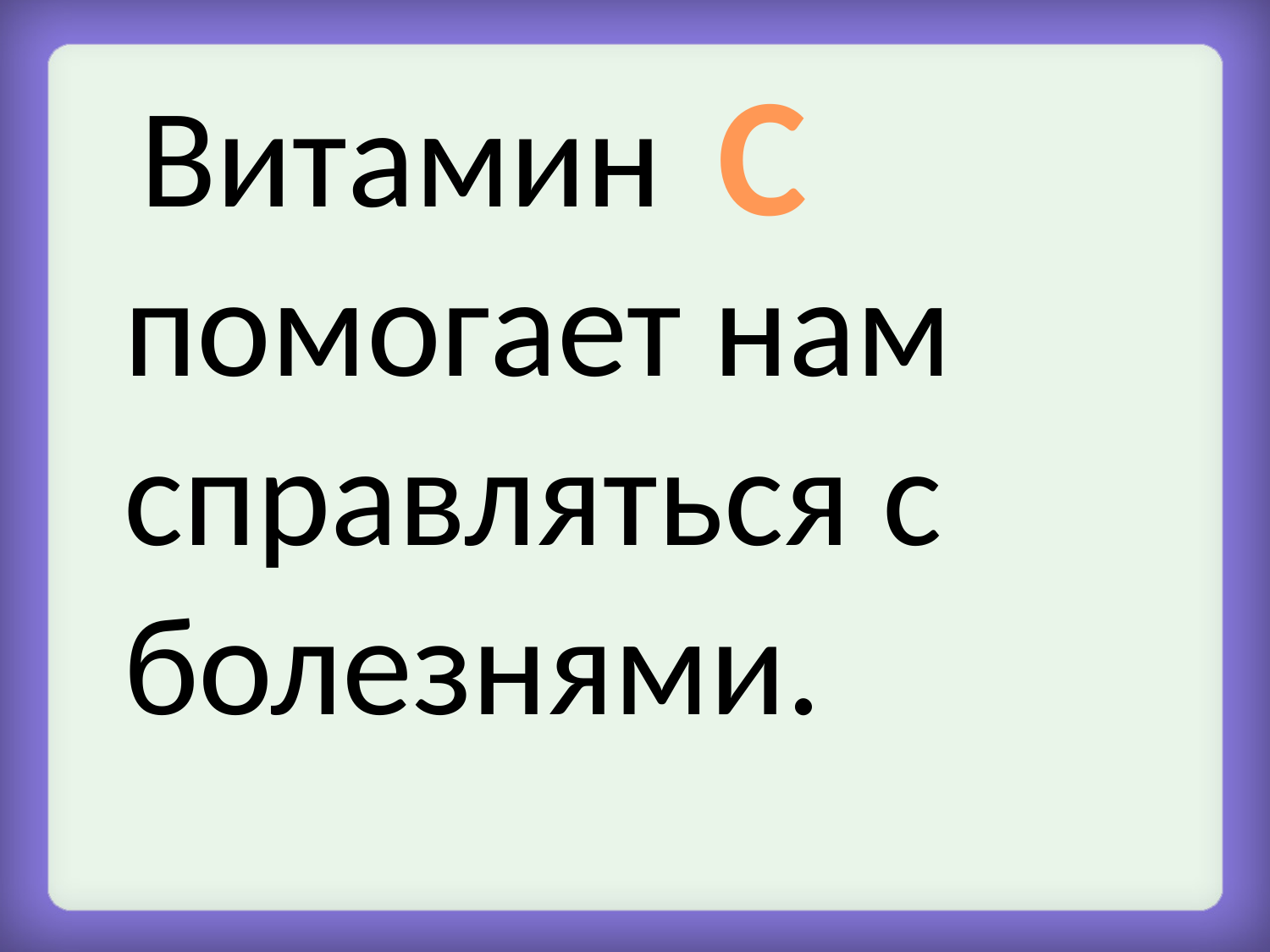

С
  Витамин         помогает нам справляться с болезнями.